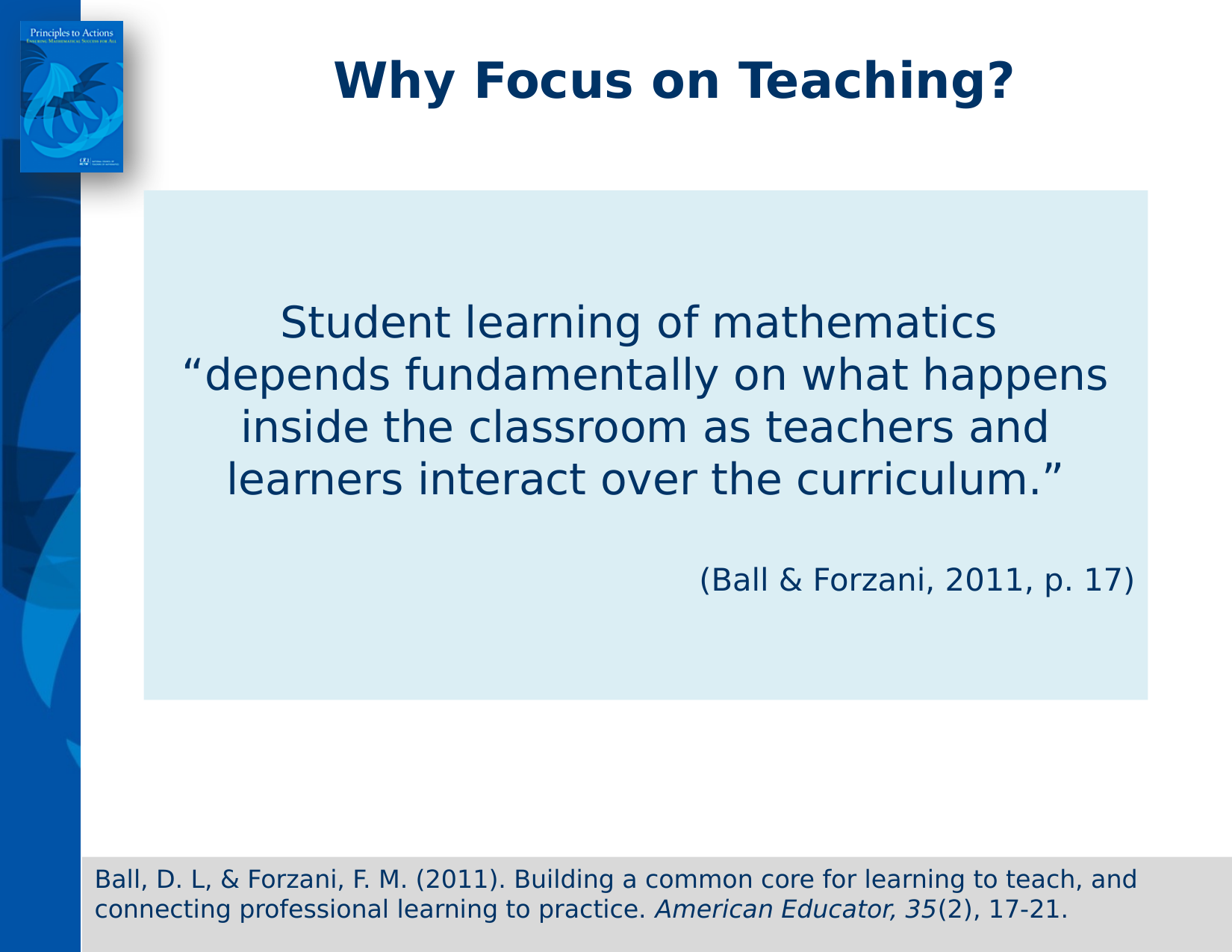

Why Focus on Teaching?
Student learning of mathematics
“depends fundamentally on what happens inside the classroom as teachers and learners interact over the curriculum.”
(Ball & Forzani, 2011, p. 17)
Ball, D. L, & Forzani, F. M. (2011). Building a common core for learning to teach, and connecting professional learning to practice. American Educator, 35(2), 17-21.